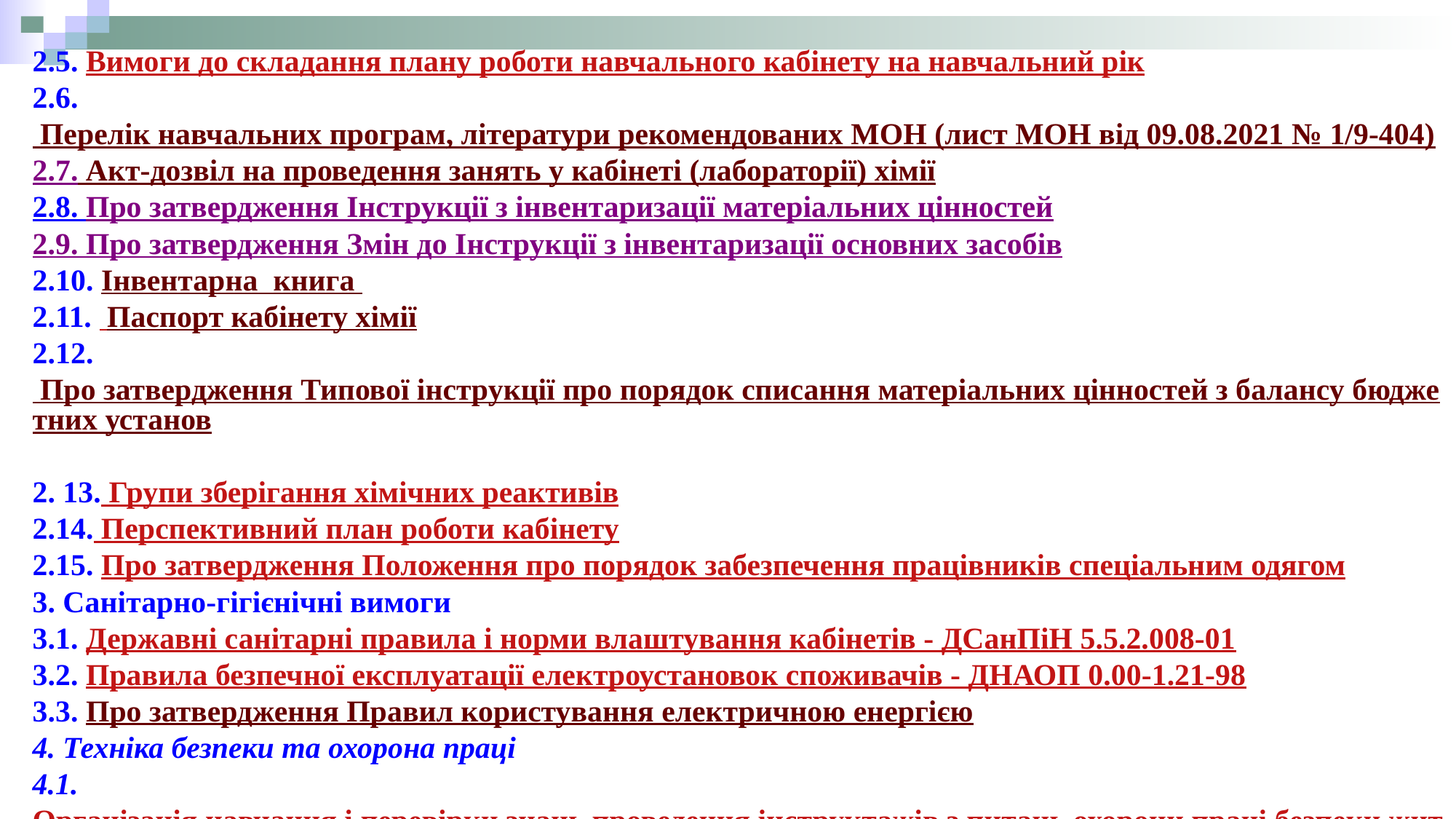

2.5. Вимоги до складання плану роботи навчального кабінету на навчальний рік
2.6.  Перелік навчальних програм, літератури рекомендованих МОН (лист МОН від 09.08.2021 № 1/9-404)
2.7. Акт-дозвіл на проведення занять у кабінеті (лабораторії) хімії
2.8. Про затвердження Інструкції з інвентаризації матеріальних цінностей
2.9. Про затвердження Змін до Інструкції з інвентаризації основних засобів
2.10. Інвентарна  книга 
2.11.  Паспорт кабінету хімії
2.12. Про затвердження Типової інструкції про порядок списання матеріальних цінностей з балансу бюджетних установ
2. 13. Групи зберігання хімічних реактивів
2.14. Перспективний план роботи кабінету
2.15. Про затвердження Положення про порядок забезпечення працівників спеціальним одягом
3. Санітарно-гігієнічні вимоги
3.1. Державні санітарні правила і норми влаштування кабінетів - ДСанПіН 5.5.2.008-01
3.2. Правила безпечної експлуатації електроустановок споживачів - ДНАОП 0.00-1.21-98
3.3. Про затвердження Правил користування електричною енергією
4. Техніка безпеки та охорона праці
4.1. Організація навчання і перевірки знань,проведення інструктажів з питань охорони праці,безпеки життєдіяльностів загальноосвітніх навчальних закладах (додаток до листа МОН України від 16.06 2014 р. № 1/9-319)